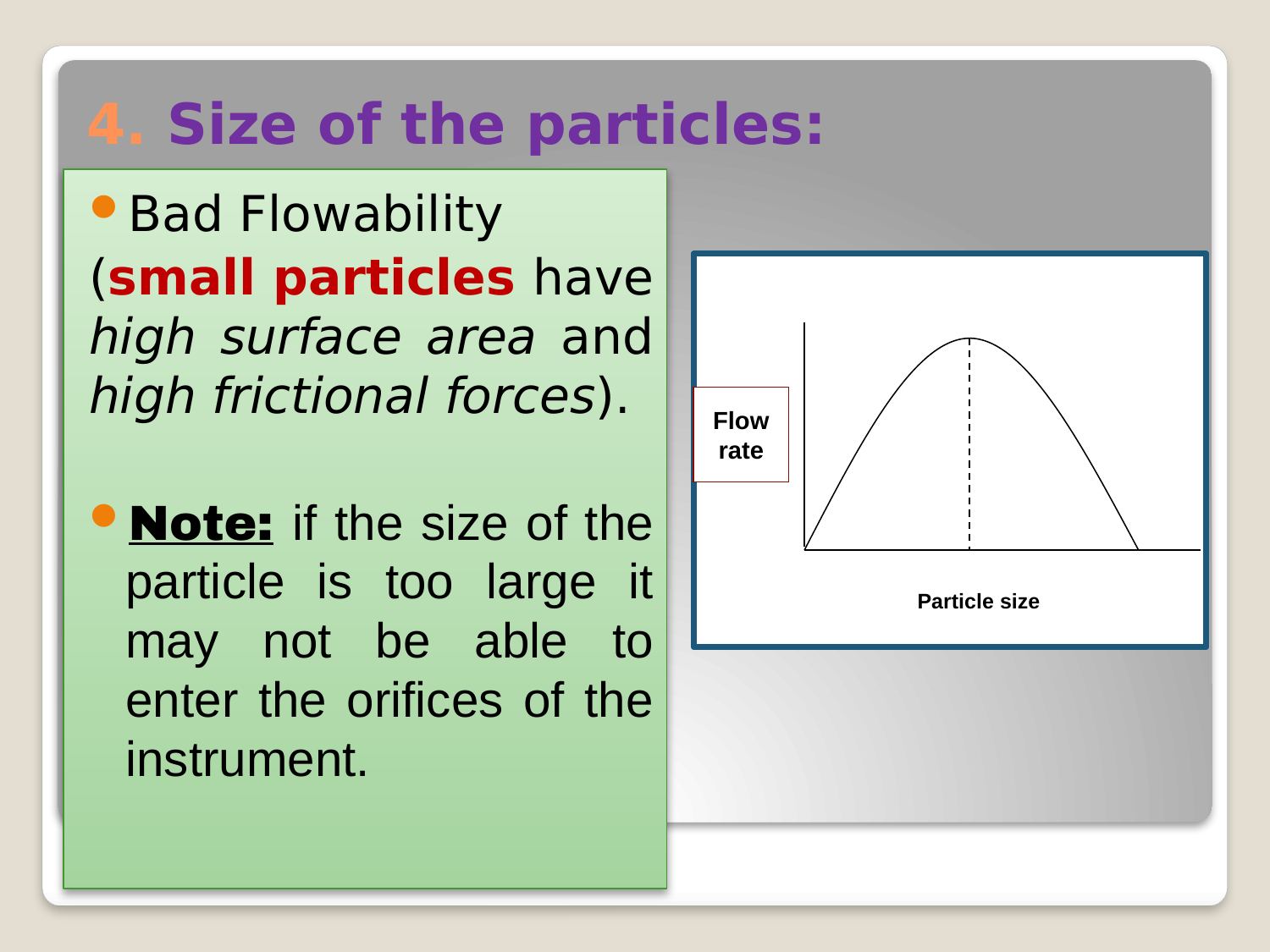

# 4. Size of the particles:
Bad Flowability
(small particles have high surface area and high frictional forces).

Note: if the size of the particle is too large it may not be able to enter the orifices of the instrument.

Flow rate
Particle size